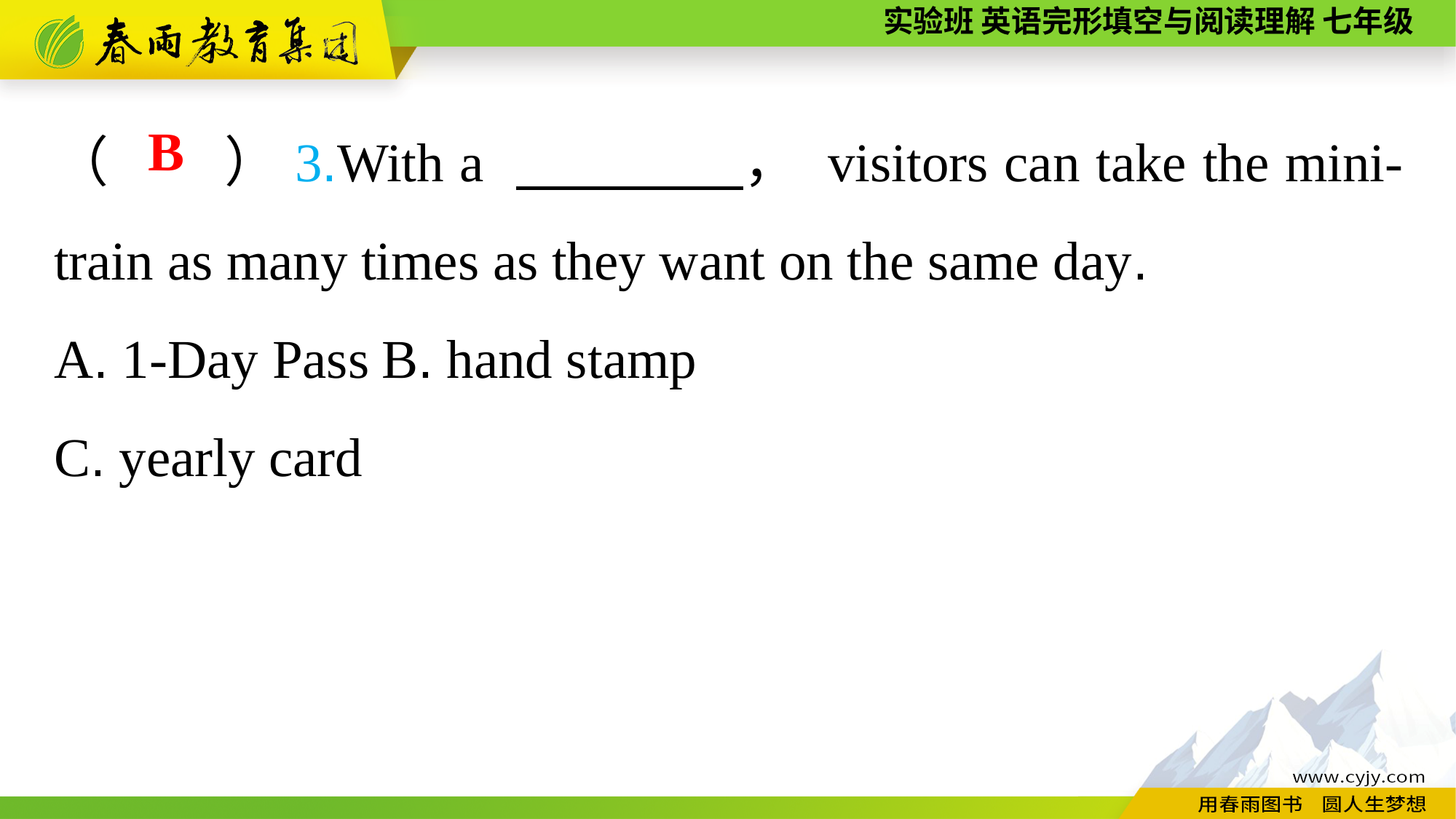

（　　）3.With a 　　　　， visitors can take the mini-train as many times as they want on the same day.
A. 1-Day Pass	B. hand stamp
C. yearly card
B